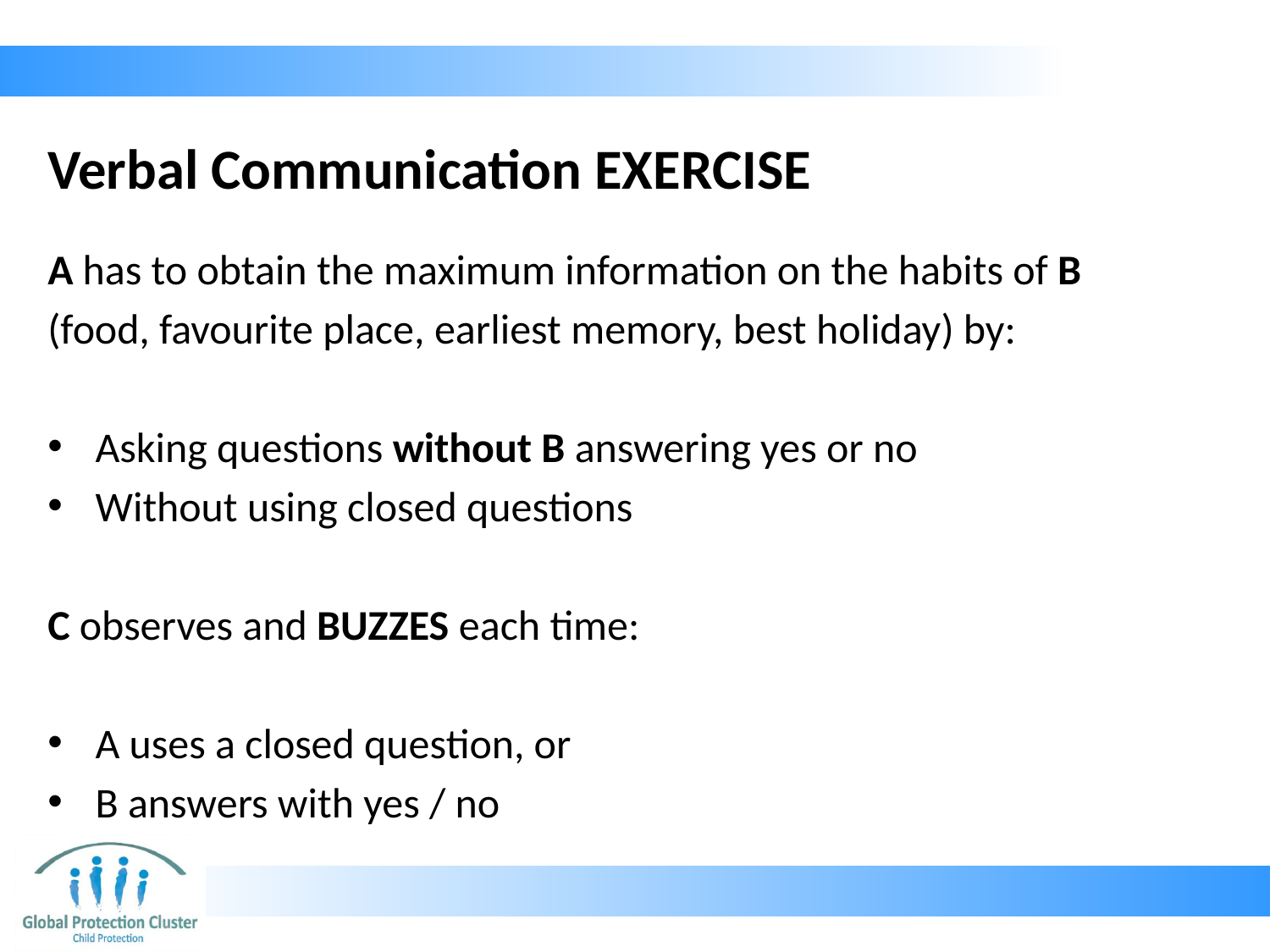

# Verbal Communication EXERCISE
A has to obtain the maximum information on the habits of B
(food, favourite place, earliest memory, best holiday) by:

Asking questions without B answering yes or no
Without using closed questions

C observes and BUZZES each time:

A uses a closed question, or
B answers with yes / no